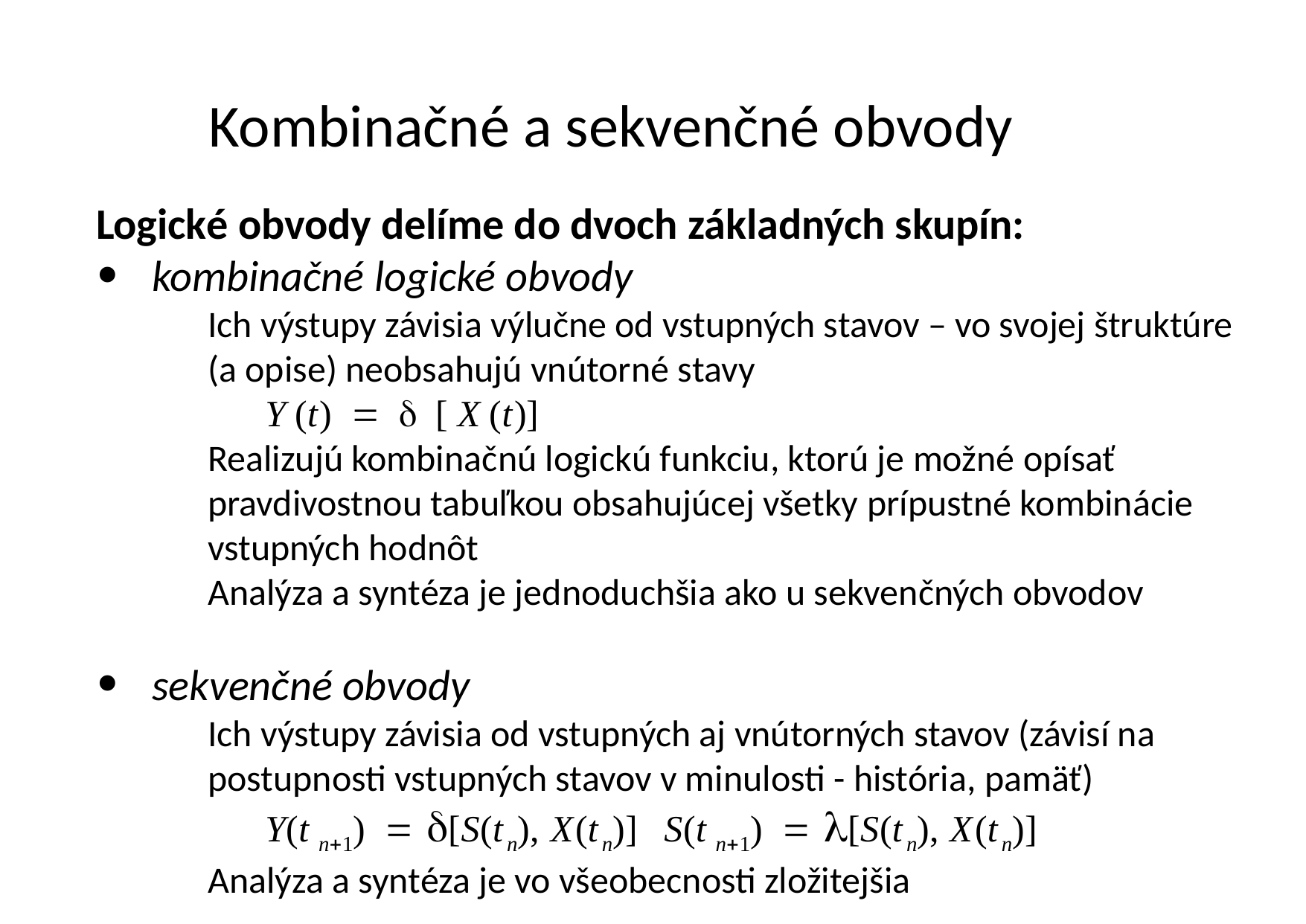

Kombinačné a sekvenčné obvody

Logické obvody delíme do dvoch základných skupín:
kombinačné logické obvody
Ich výstupy závisia výlučne od vstupných stavov – vo svojej štruktúre (a opise) neobsahujú vnútorné stavy
	Y (t) = δ  [ X (t)]
Realizujú kombinačnú logickú funkciu, ktorú je možné opísať pravdivostnou tabuľkou obsahujúcej všetky prípustné kombinácie vstupných hodnôt
Analýza a syntéza je jednoduchšia ako u sekvenčných obvodov

sekvenčné obvody
Ich výstupy závisia od vstupných aj vnútorných stavov (závisí na postupnosti vstupných stavov v minulosti - história, pamäť)
	Y(t n+1)  = δ[S(t n), X(t n)]	 S(t n+1)  = λ[S(t n), X(t n)]
Analýza a syntéza je vo všeobecnosti zložitejšia